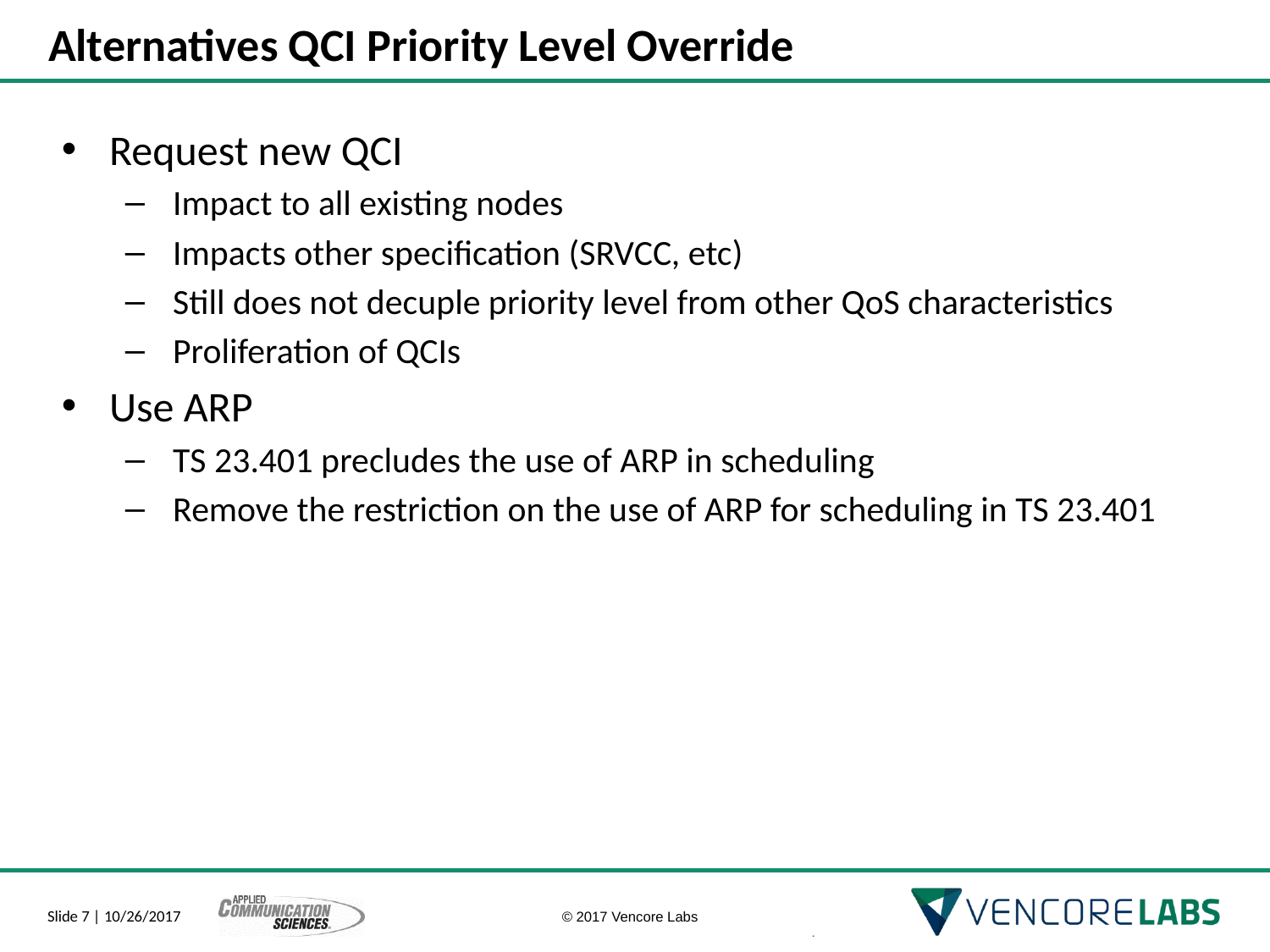

# Alternatives QCI Priority Level Override
Request new QCI
Impact to all existing nodes
Impacts other specification (SRVCC, etc)
Still does not decuple priority level from other QoS characteristics
Proliferation of QCIs
Use ARP
TS 23.401 precludes the use of ARP in scheduling
Remove the restriction on the use of ARP for scheduling in TS 23.401